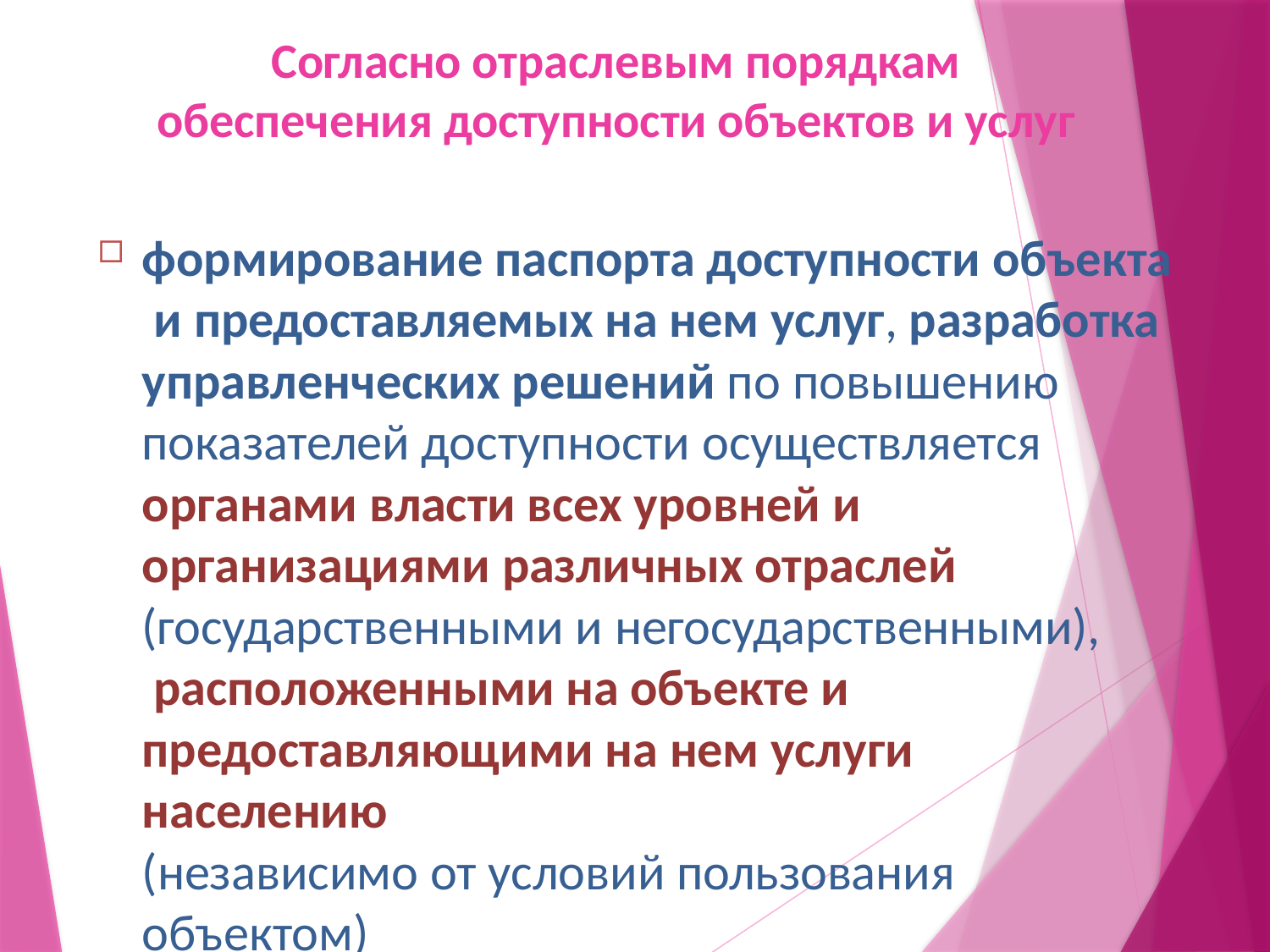

# Согласно отраслевым порядкам
обеспечения доступности объектов и услуг
формирование паспорта доступности объекта  и предоставляемых на нем услуг, разработка  управленческих решений по повышению
показателей доступности осуществляется
органами власти всех уровней и
организациями различных отраслей  (государственными и негосударственными),  расположенными на объекте и
предоставляющими на нем услуги населению
(независимо от условий пользования объектом)